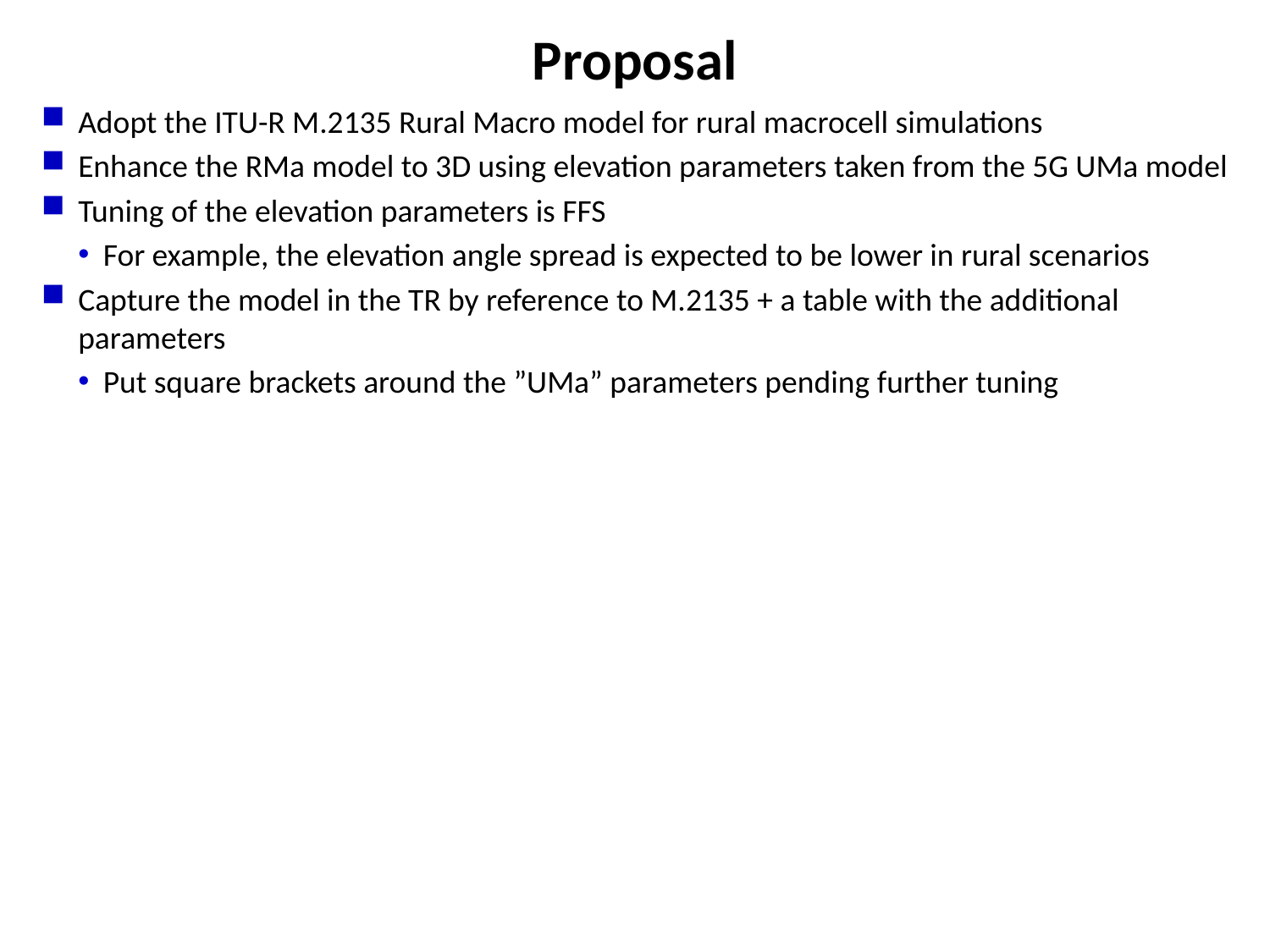

# Proposal
Adopt the ITU-R M.2135 Rural Macro model for rural macrocell simulations
Enhance the RMa model to 3D using elevation parameters taken from the 5G UMa model
Tuning of the elevation parameters is FFS
For example, the elevation angle spread is expected to be lower in rural scenarios
Capture the model in the TR by reference to M.2135 + a table with the additional parameters
Put square brackets around the ”UMa” parameters pending further tuning